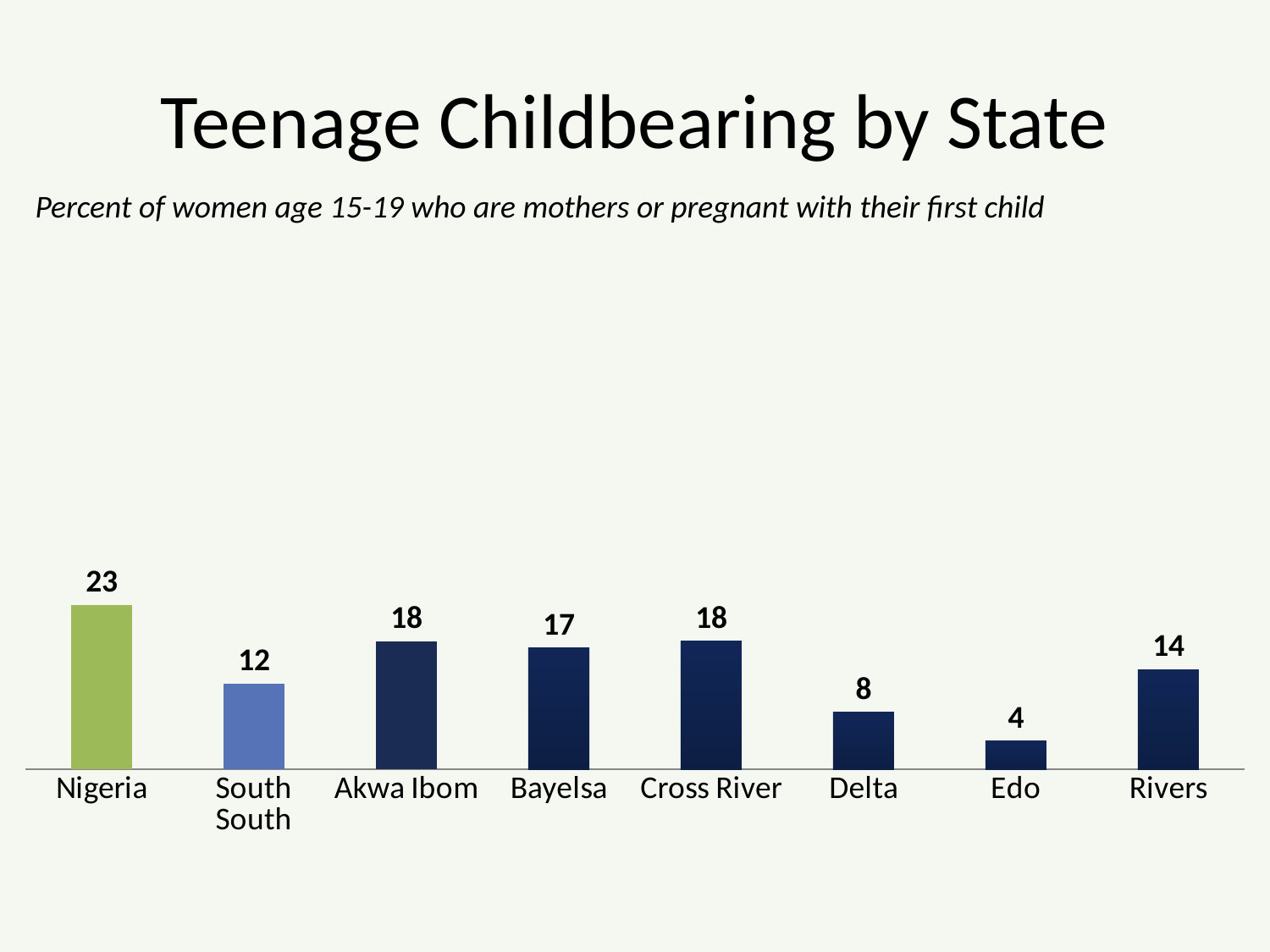

# Teenage Childbearing by State
Percent of women age 15-19 who are mothers or pregnant with their first child

### Chart

| Category | Series 1 |
|---|---|
| Nigeria | 23.0 |
| South South | 12.0 |
| Akwa Ibom | 18.0 |
| Bayelsa | 17.0 |
| Cross River | 18.0 |
| Delta | 8.0 |
| Edo | 4.0 |
| Rivers | 14.0 |